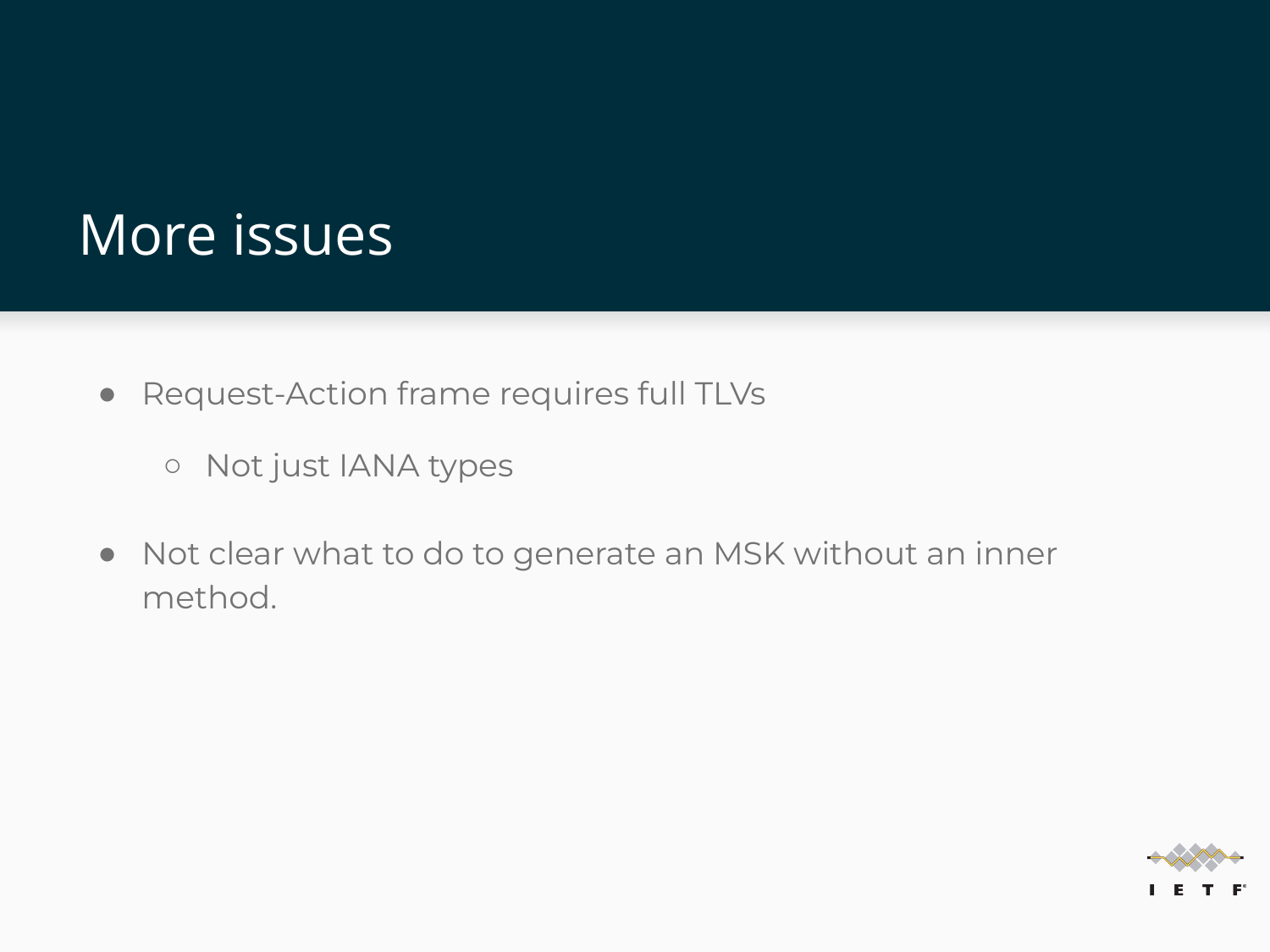

# More issues
Request-Action frame requires full TLVs
Not just IANA types

Not clear what to do to generate an MSK without an inner method.